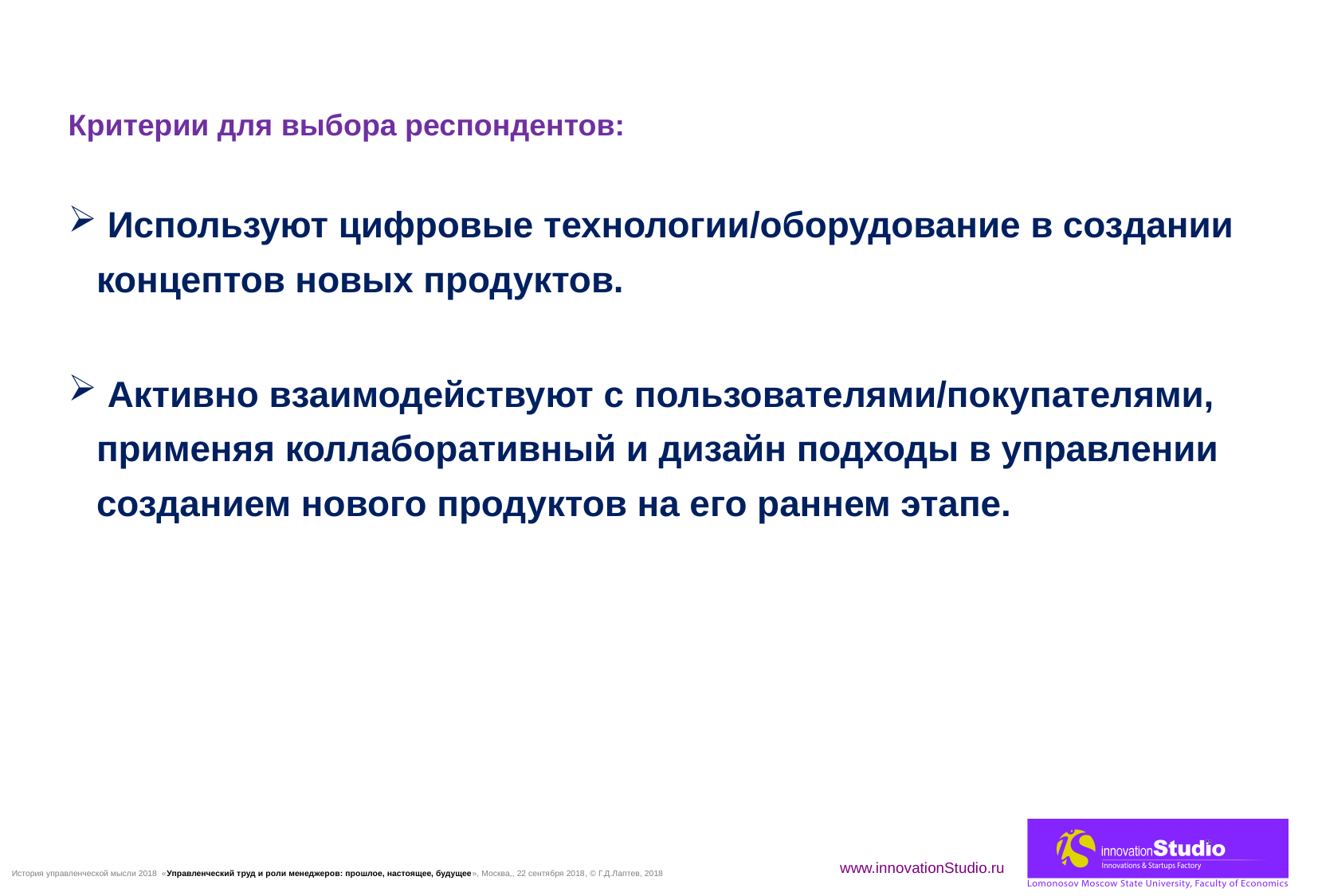

Критерии для выбора респондентов:
 Используют цифровые технологии/оборудование в создании концептов новых продуктов.
 Активно взаимодействуют с пользователями/покупателями, применяя коллаборативный и дизайн подходы в управлении созданием нового продуктов на его раннем этапе.